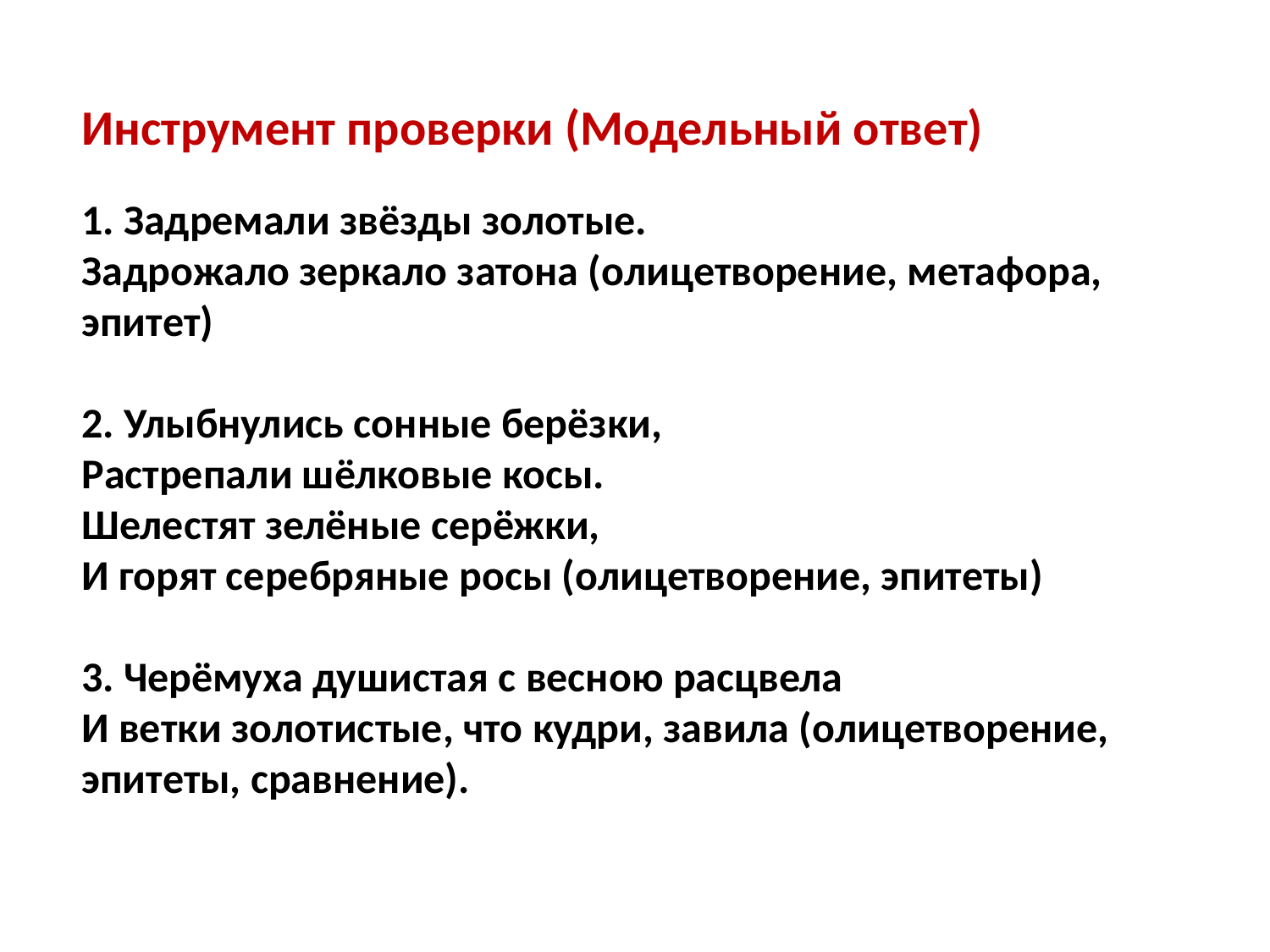

Инструмент проверки (Модельный ответ)
1. Задремали звёзды золотые.
Задрожало зеркало затона (олицетворение, метафора, эпитет)
2. Улыбнулись сонные берёзки,
Растрепали шёлковые косы.
Шелестят зелёные серёжки,
И горят серебряные росы (олицетворение, эпитеты)
3. Черёмуха душистая с весною расцвела
И ветки золотистые, что кудри, завила (олицетворение, эпитеты, сравнение).